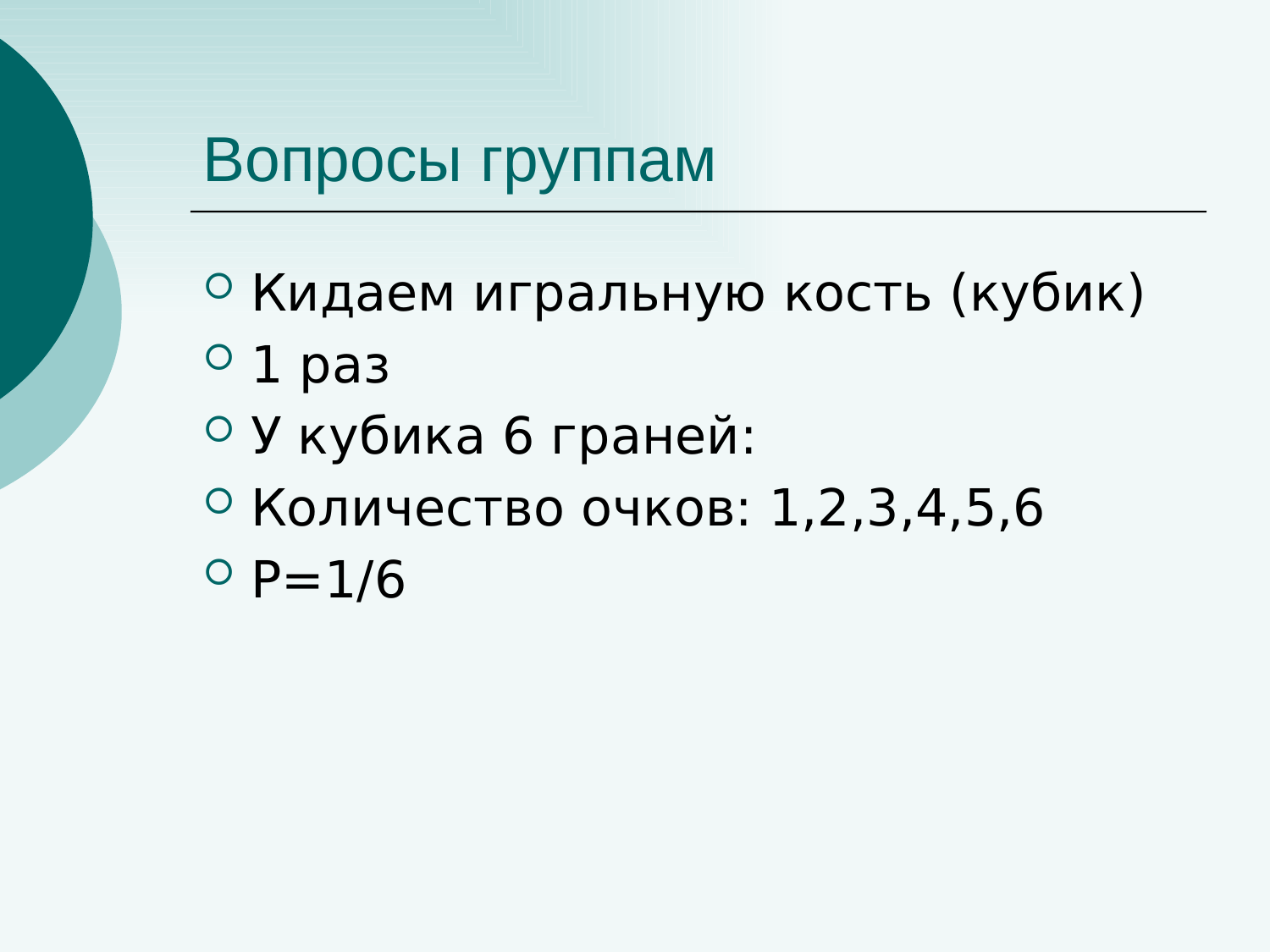

# Вопросы группам
Кидаем игральную кость (кубик)
1 раз
У кубика 6 граней:
Количество очков: 1,2,3,4,5,6
Р=1/6